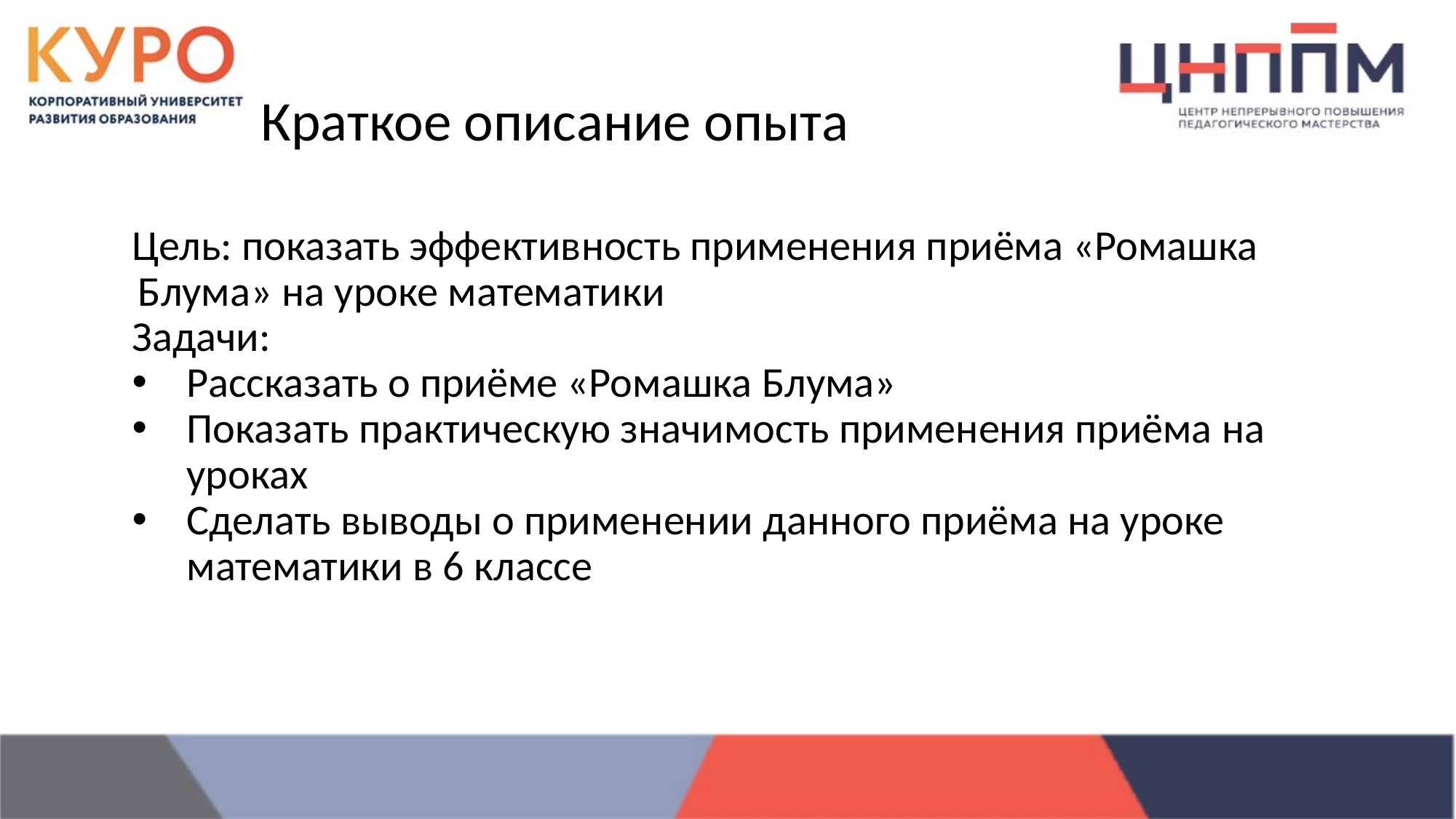

# Краткое описание опыта
Цель: показать эффективность применения приёма «Ромашка Блума» на уроке математики
Задачи:
Рассказать о приёме «Ромашка Блума»
Показать практическую значимость применения приёма на уроках
Сделать выводы о применении данного приёма на уроке математики в 6 классе